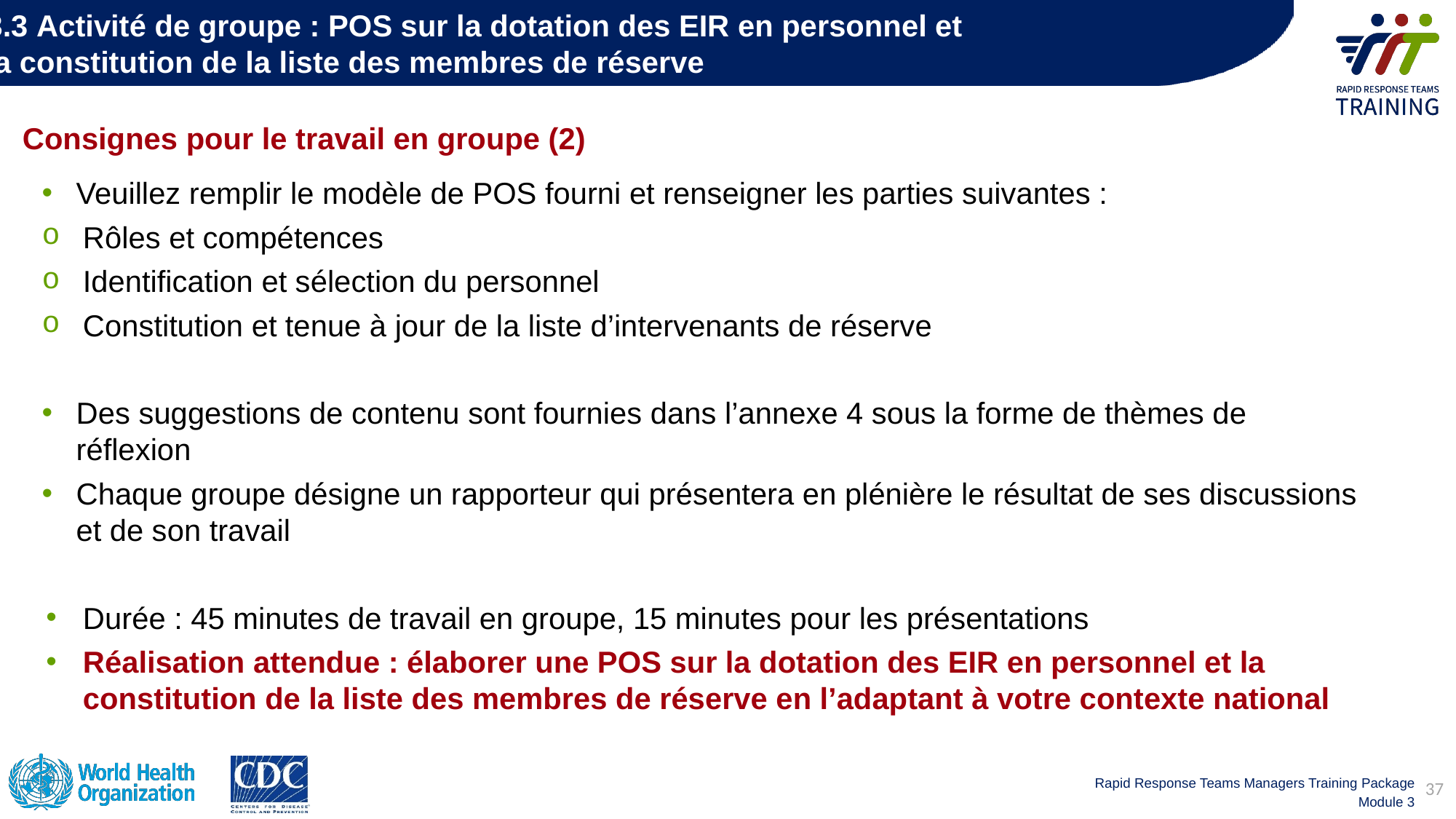

3.3 Activité de groupe : POS sur la dotation des EIR en personnel et
la constitution de la liste des membres de réserve
Consignes pour le travail en groupe (2)
Veuillez remplir le modèle de POS fourni et renseigner les parties suivantes :
Rôles et compétences
Identification et sélection du personnel
Constitution et tenue à jour de la liste d’intervenants de réserve

Des suggestions de contenu sont fournies dans l’annexe 4 sous la forme de thèmes de réflexion
Chaque groupe désigne un rapporteur qui présentera en plénière le résultat de ses discussions et de son travail

Durée : 45 minutes de travail en groupe, 15 minutes pour les présentations
Réalisation attendue : élaborer une POS sur la dotation des EIR en personnel et la constitution de la liste des membres de réserve en lʼadaptant à votre contexte national

37